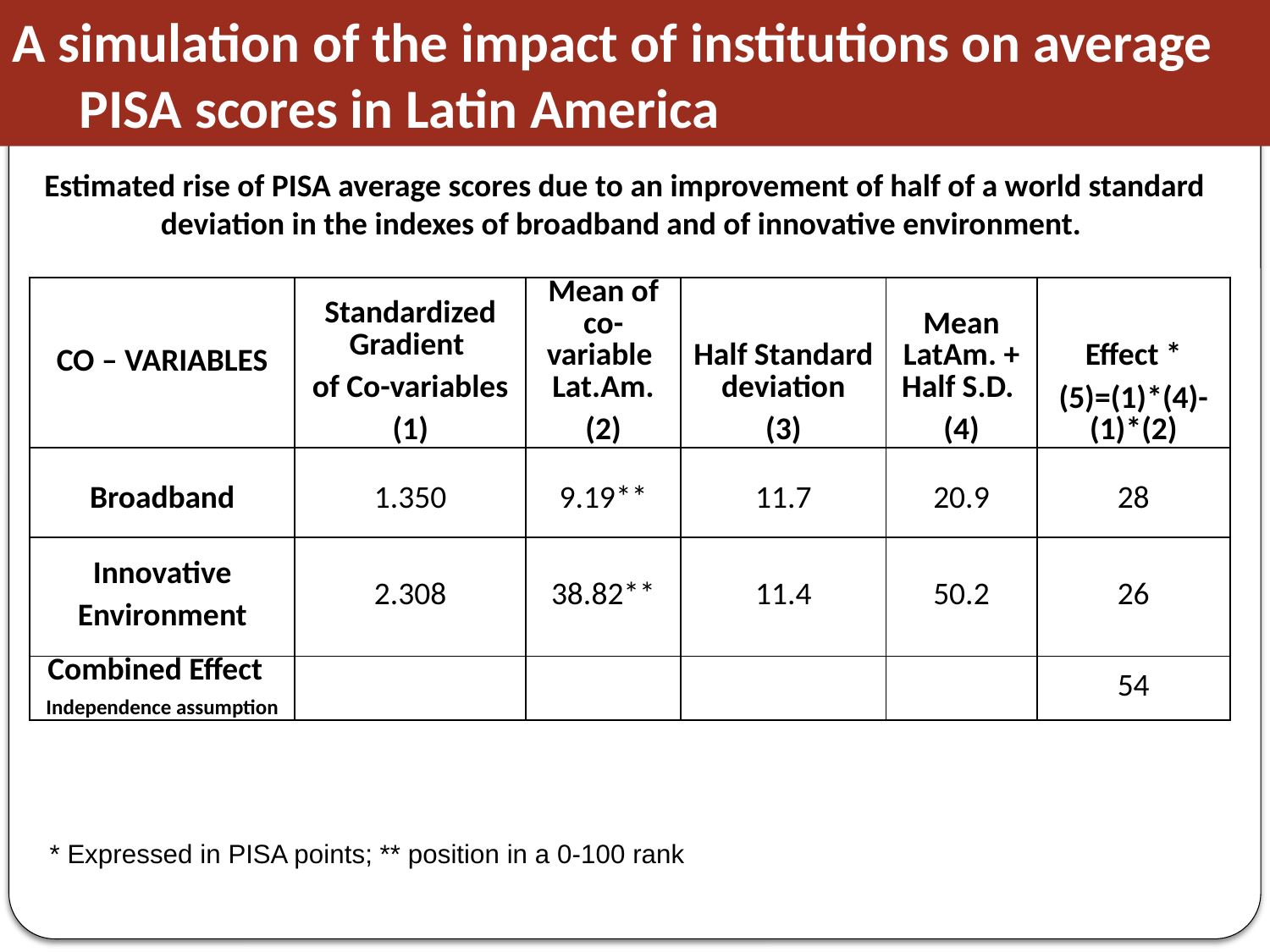

A simulation of the impact of institutions on average PISA scores in Latin America
Estimated rise of PISA average scores due to an improvement of half of a world standard deviation in the indexes of broadband and of innovative environment.
| CO – VARIABLES | Standardized Gradient of Co-variables (1) | Mean of co-variable Lat.Am. (2) | Half Standard deviation (3) | Mean LatAm. + Half S.D. (4) | Effect \* (5)=(1)\*(4)-(1)\*(2) |
| --- | --- | --- | --- | --- | --- |
| Broadband | 1.350 | 9.19\*\* | 11.7 | 20.9 | 28 |
| Innovative Environment | 2.308 | 38.82\*\* | 11.4 | 50.2 | 26 |
| Combined Effect Independence assumption |  |  |  |  | 54 |
* Expressed in PISA points; ** position in a 0-100 rank